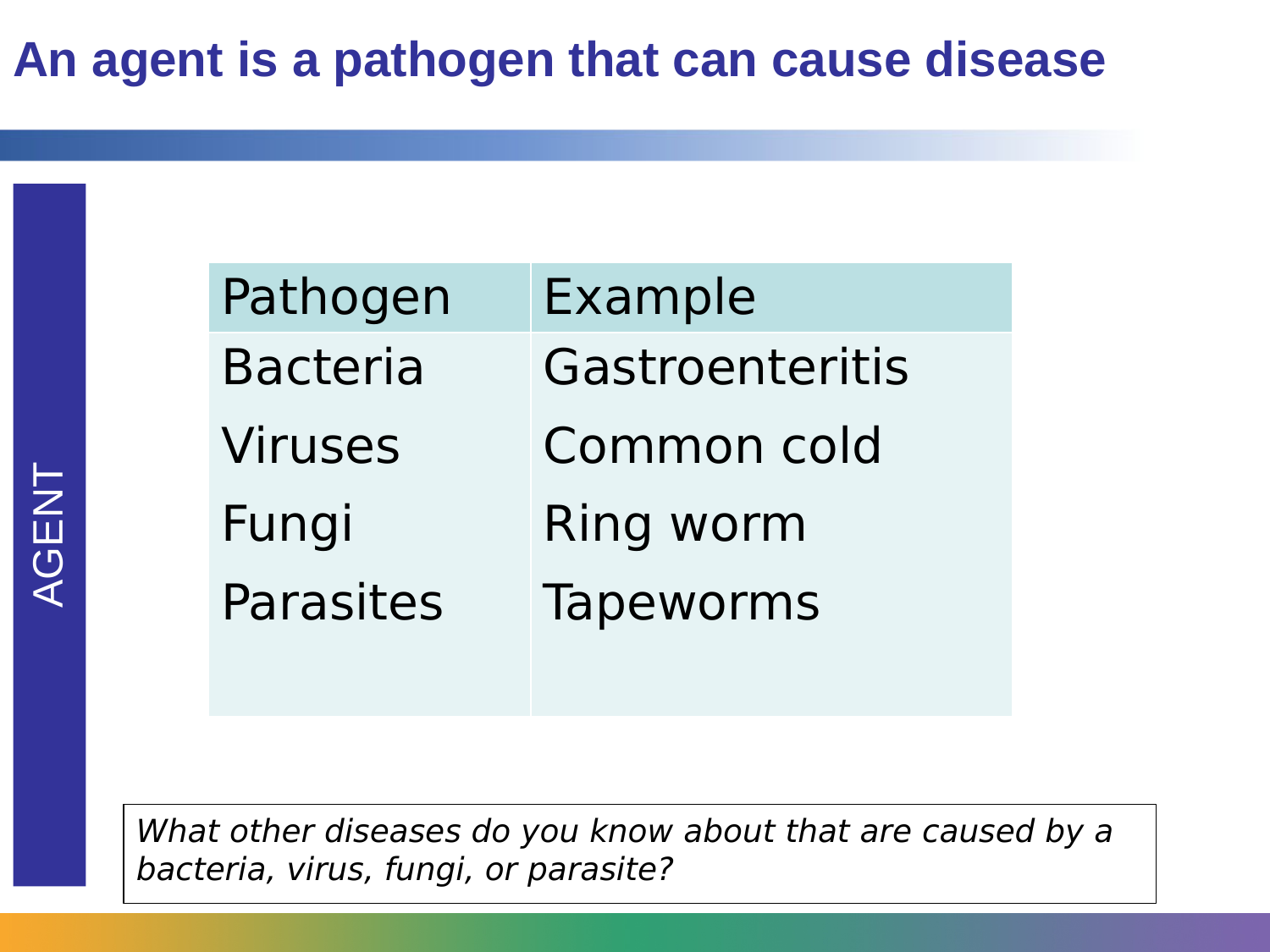

An agent is a pathogen that can cause disease
AGENT
| Pathogen | Example |
| --- | --- |
| Bacteria Viruses Fungi Parasites | Gastroenteritis Common cold Ring worm Tapeworms |
What other diseases do you know about that are caused by a bacteria, virus, fungi, or parasite?